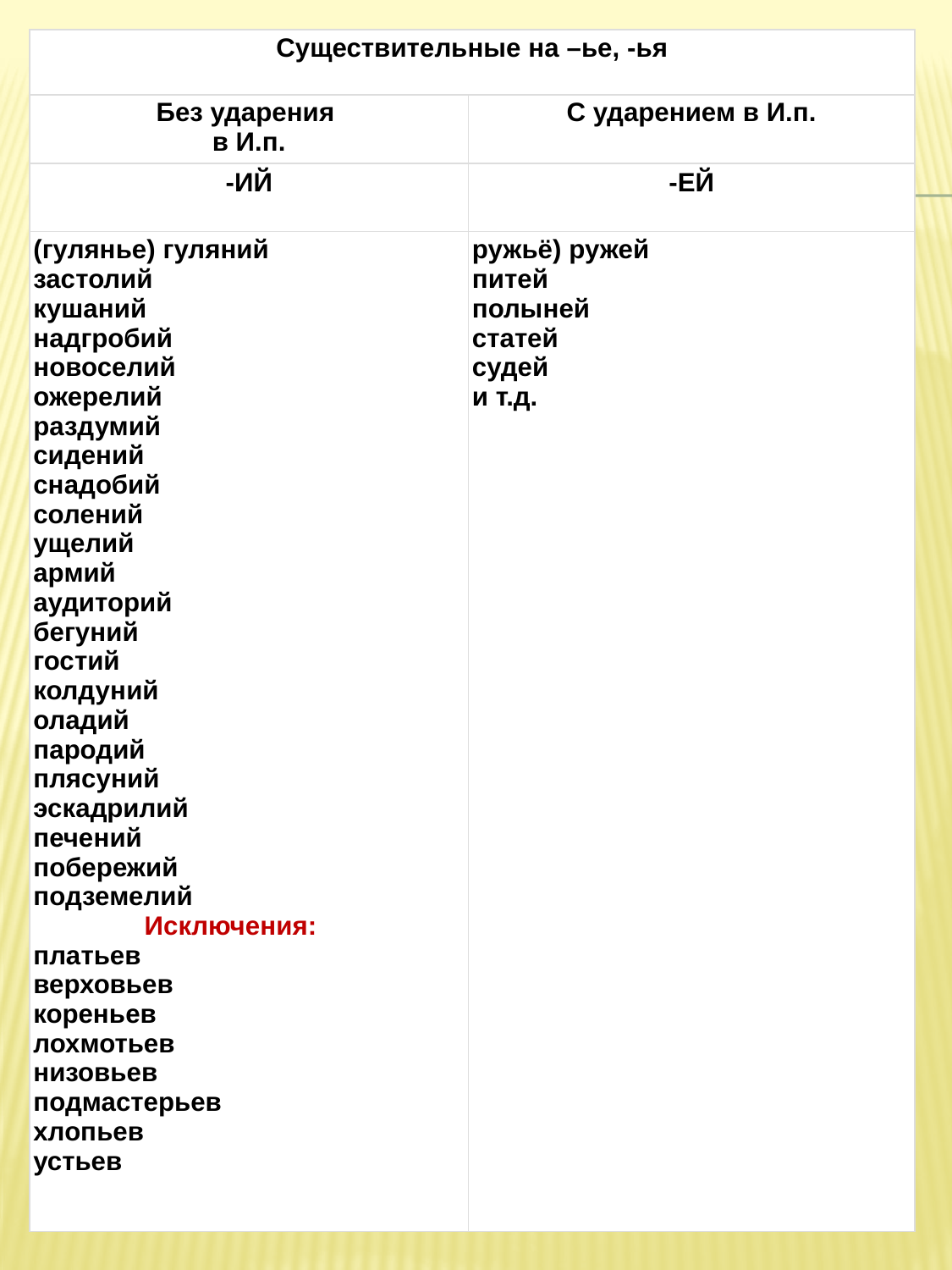

| Существительные на –ье, -ья |  |
| --- | --- |
| Без ударения  в И.п. | С ударением в И.п. |
| -ИЙ | -ЕЙ |
| (гулянье) гуляний застолий кушаний надгробий новоселий ожерелий раздумий сидений снадобий солений ущелий армий аудиторий бегуний гостий колдуний оладий пародий плясуний эскадрилий печений побережий подземелий Исключения:  платьев  верховьев  кореньев  лохмотьев  низовьев  подмастерьев  хлопьев  устьев | ружьё) ружей питей полыней статей судей и т.д. |